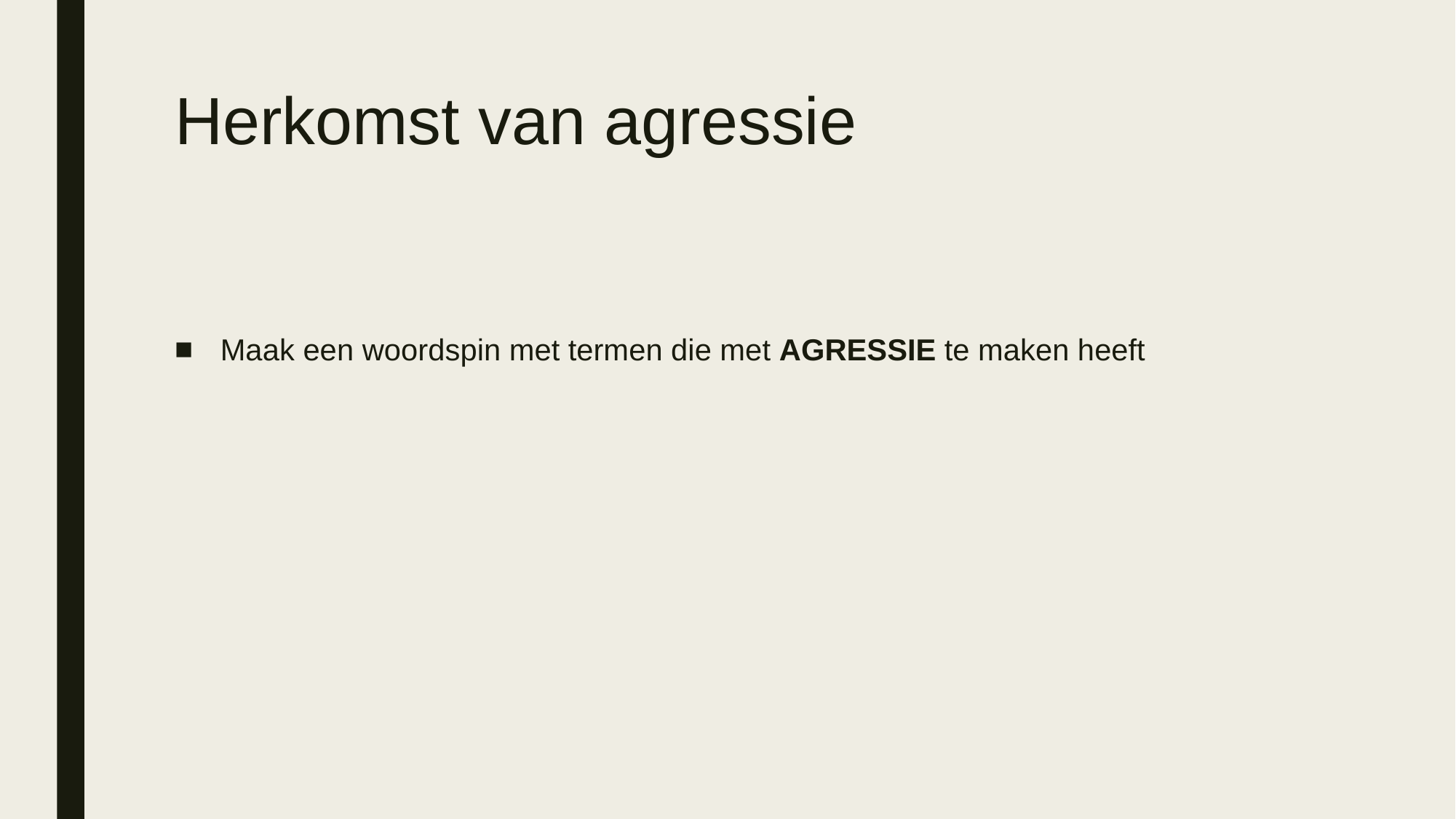

# Herkomst van agressie

Maak een woordspin met termen die met AGRESSIE te maken heeft